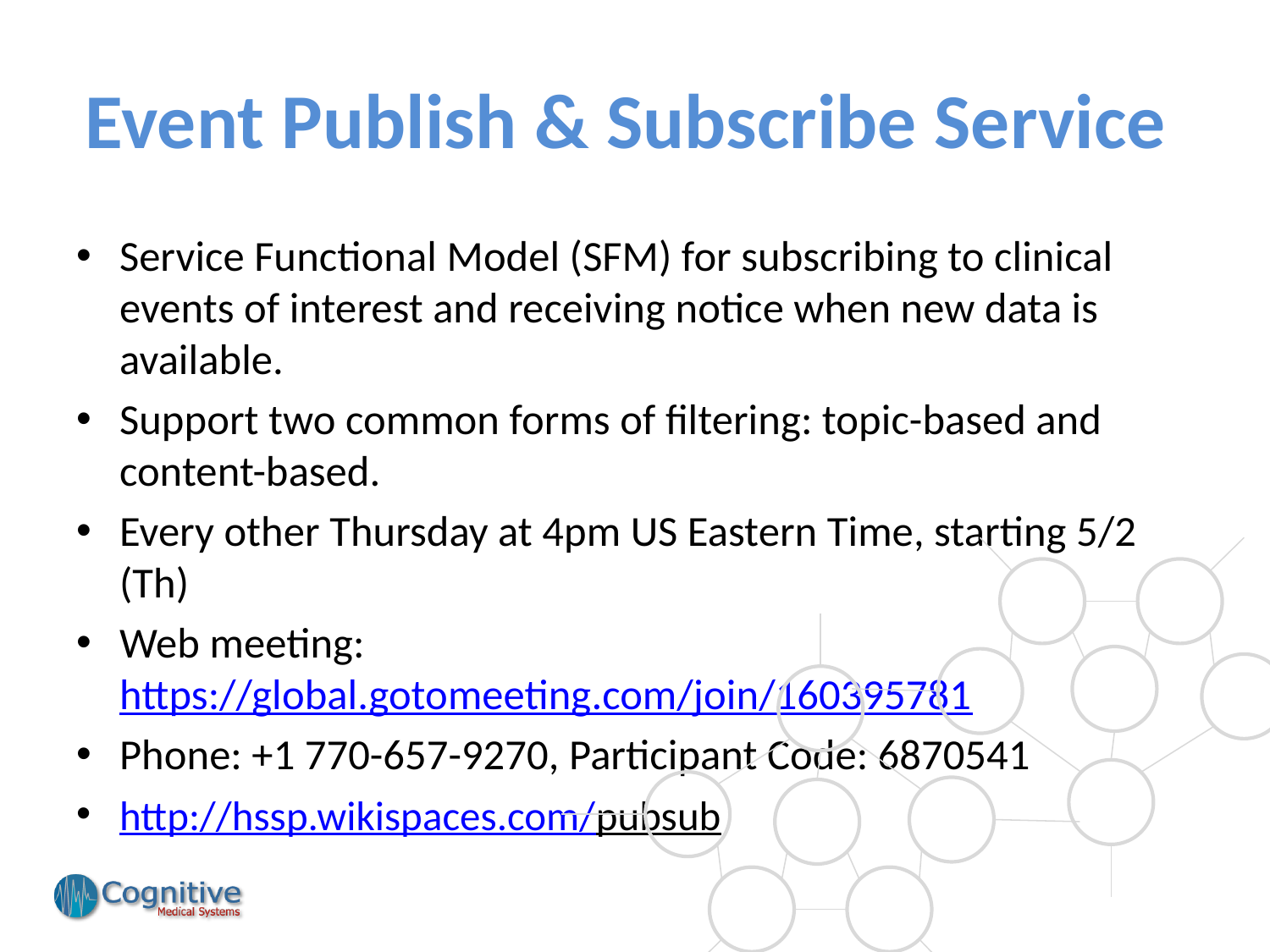

# Event Publish & Subscribe Service
Service Functional Model (SFM) for subscribing to clinical events of interest and receiving notice when new data is available.
Support two common forms of filtering: topic-based and content-based.
Every other Thursday at 4pm US Eastern Time, starting 5/2 (Th)
Web meeting: https://global.gotomeeting.com/join/160395781
Phone: +1 770-657-9270, Participant Code: 6870541
http://hssp.wikispaces.com/pubsub